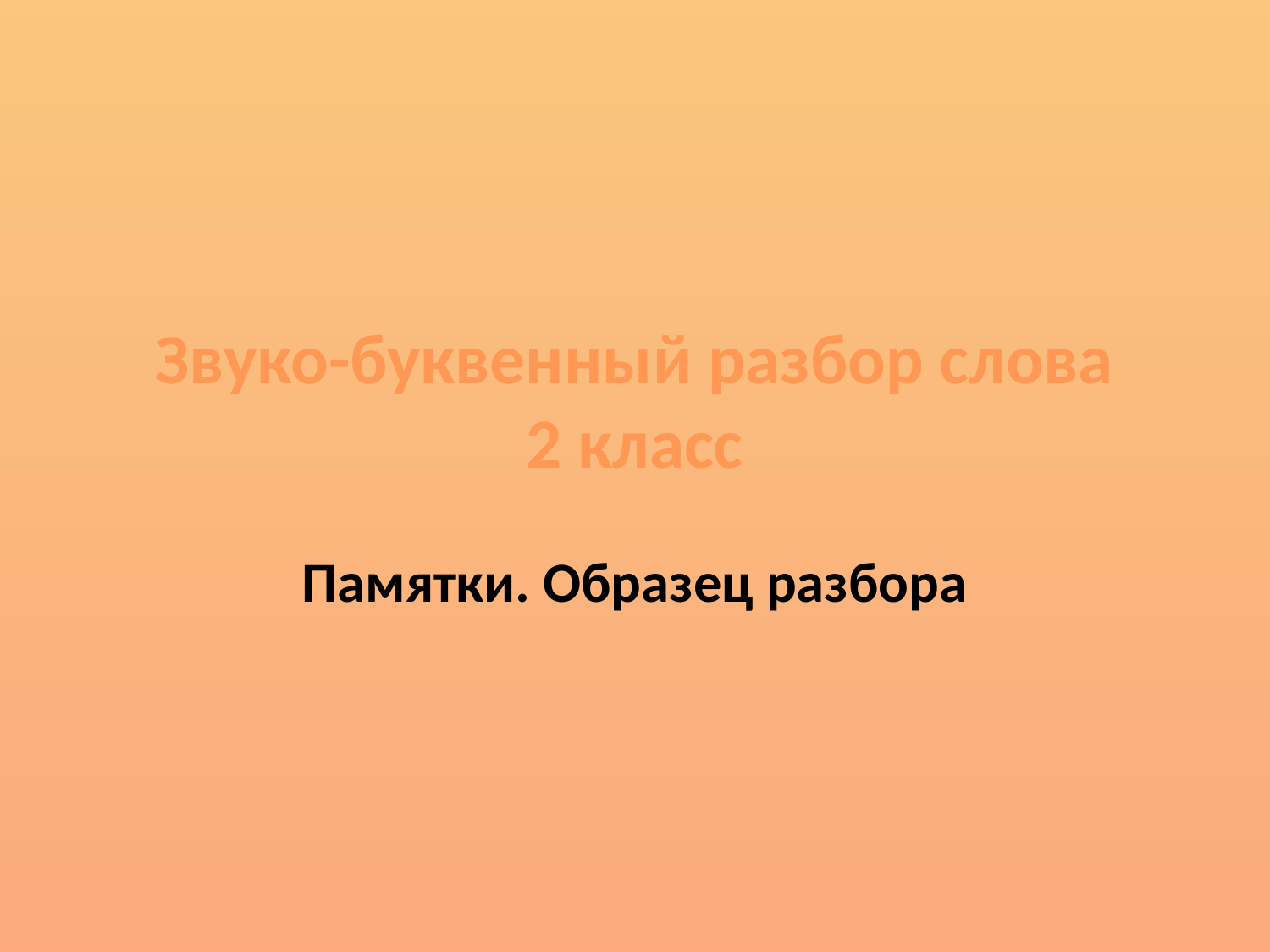

# Звуко-буквенный разбор слова 2 класс
Памятки. Образец разбора